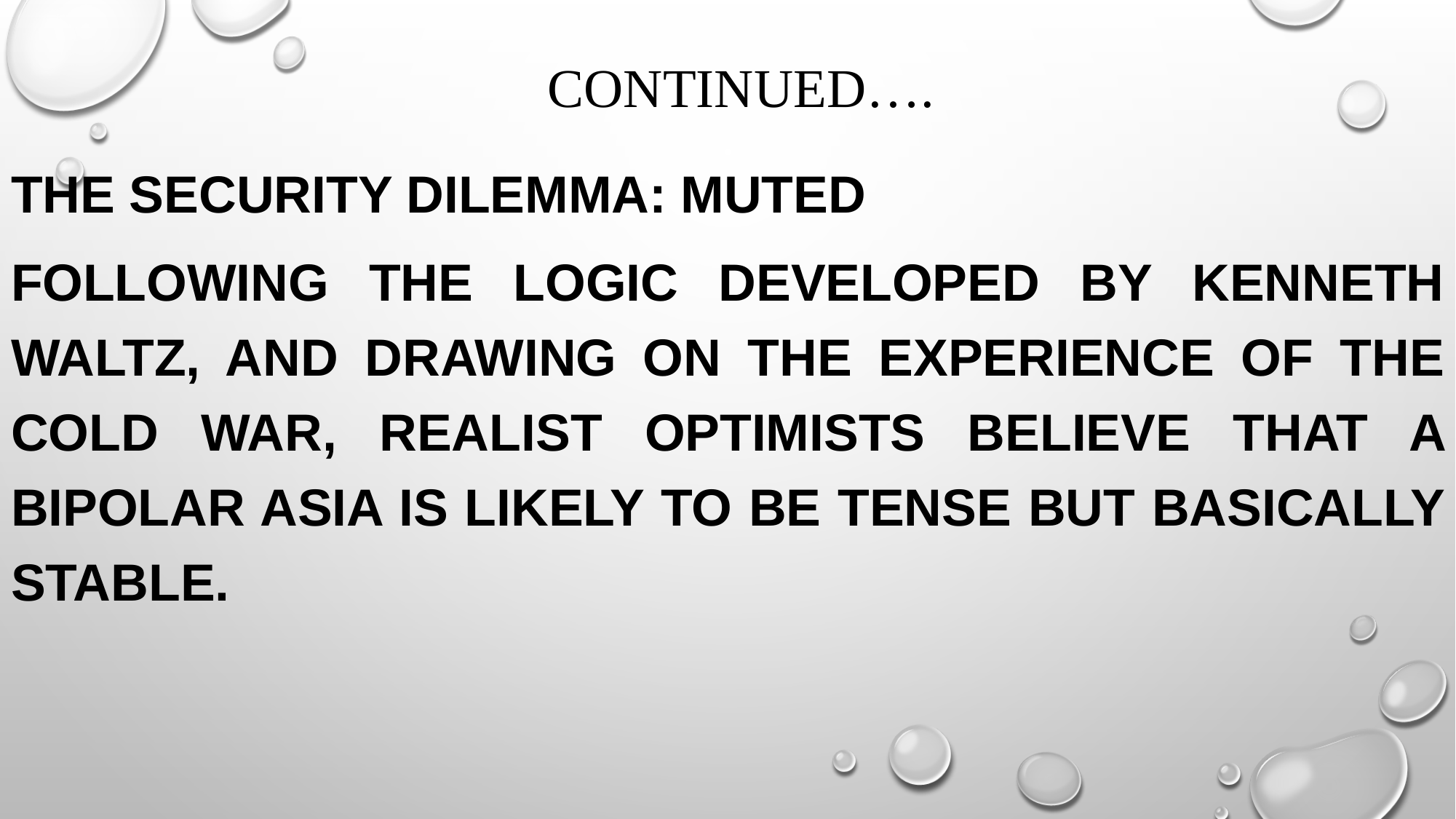

# continued….
THE SECURITY DILEMMA: MUTED
Following the logic developed by Kenneth Waltz, and drawing on the experience of the Cold War, realist optimists believe that a bipolar Asia is likely to be tense but basically stable.